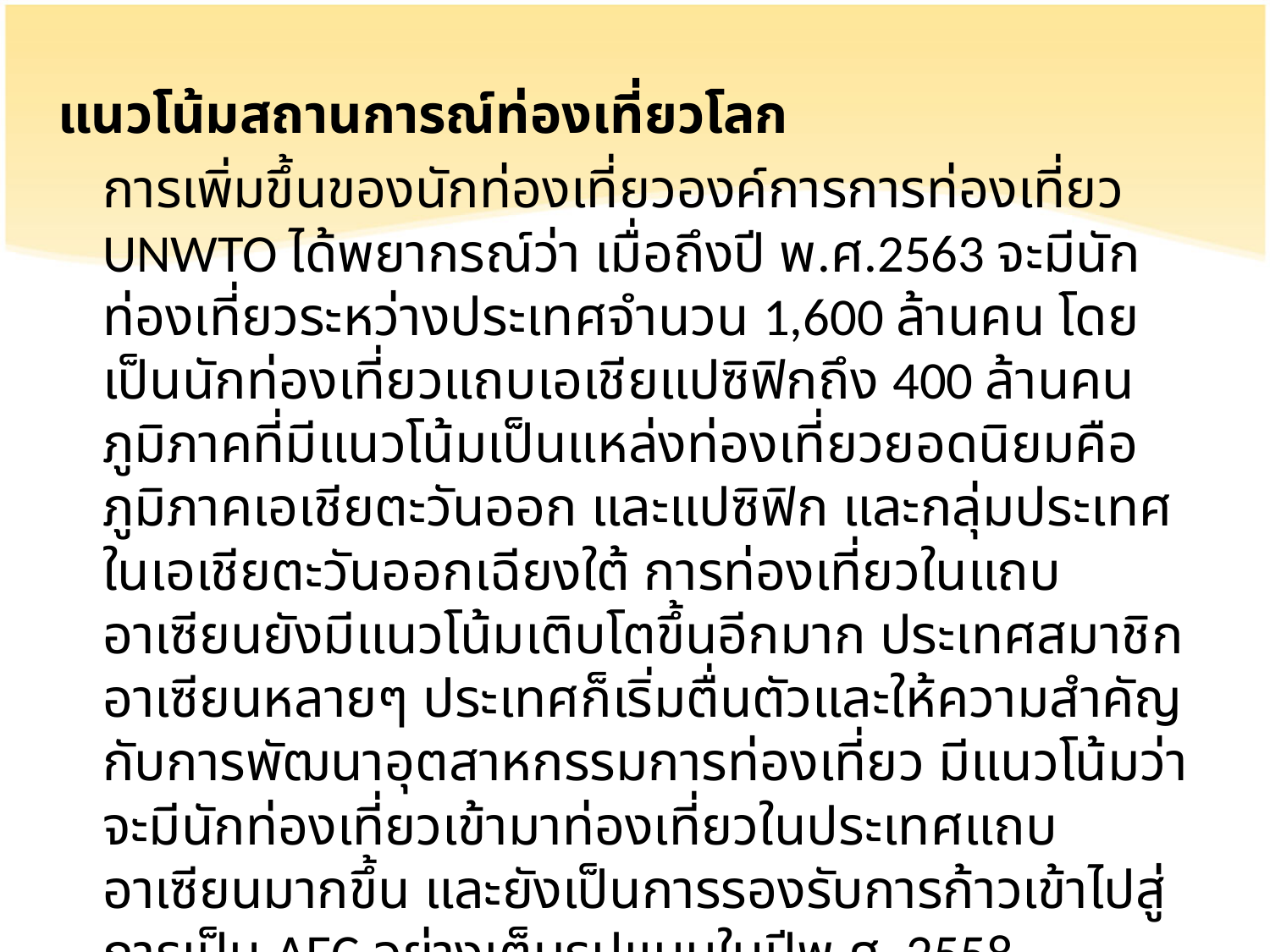

แนวโน้มสถานการณ์ท่องเที่ยวโลก
	การเพิ่มขึ้นของนักท่องเที่ยวองค์การการท่องเที่ยว UNWTO ได้พยากรณ์ว่า เมื่อถึงปี พ.ศ.2563 จะมีนักท่องเที่ยวระหว่างประเทศจำนวน 1,600 ล้านคน โดยเป็นนักท่องเที่ยวแถบเอเชียแปซิฟิกถึง 400 ล้านคน ภูมิภาคที่มีแนวโน้มเป็นแหล่งท่องเที่ยวยอดนิยมคือ ภูมิภาคเอเชียตะวันออก และแปซิฟิก และกลุ่มประเทศในเอเชียตะวันออกเฉียงใต้ การท่องเที่ยวในแถบอาเซียนยังมีแนวโน้มเติบโตขึ้นอีกมาก ประเทศสมาชิกอาเซียนหลายๆ ประเทศก็เริ่มตื่นตัวและให้ความสำคัญกับการพัฒนาอุตสาหกรรมการท่องเที่ยว มีแนวโน้มว่าจะมีนักท่องเที่ยวเข้ามาท่องเที่ยวในประเทศแถบอาเซียนมากขึ้น และยังเป็นการรองรับการก้าวเข้าไปสู่การเป็น AEC อย่างเต็มรูปแบบในปีพ.ศ. 2558